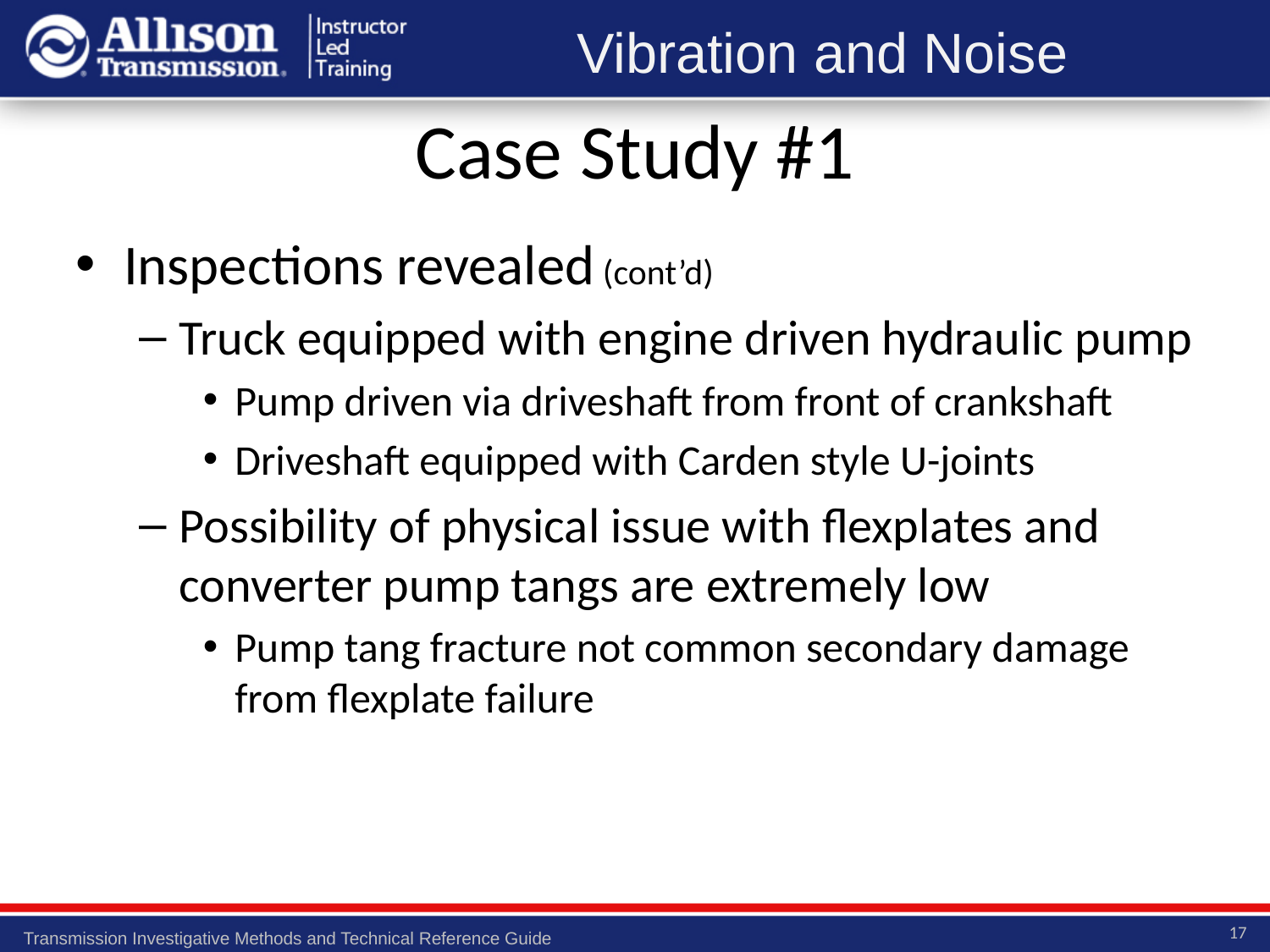

Case Study #1
Inspections revealed (cont’d)
Truck equipped with engine driven hydraulic pump
Pump driven via driveshaft from front of crankshaft
Driveshaft equipped with Carden style U-joints
Possibility of physical issue with flexplates and converter pump tangs are extremely low
Pump tang fracture not common secondary damage from flexplate failure
17